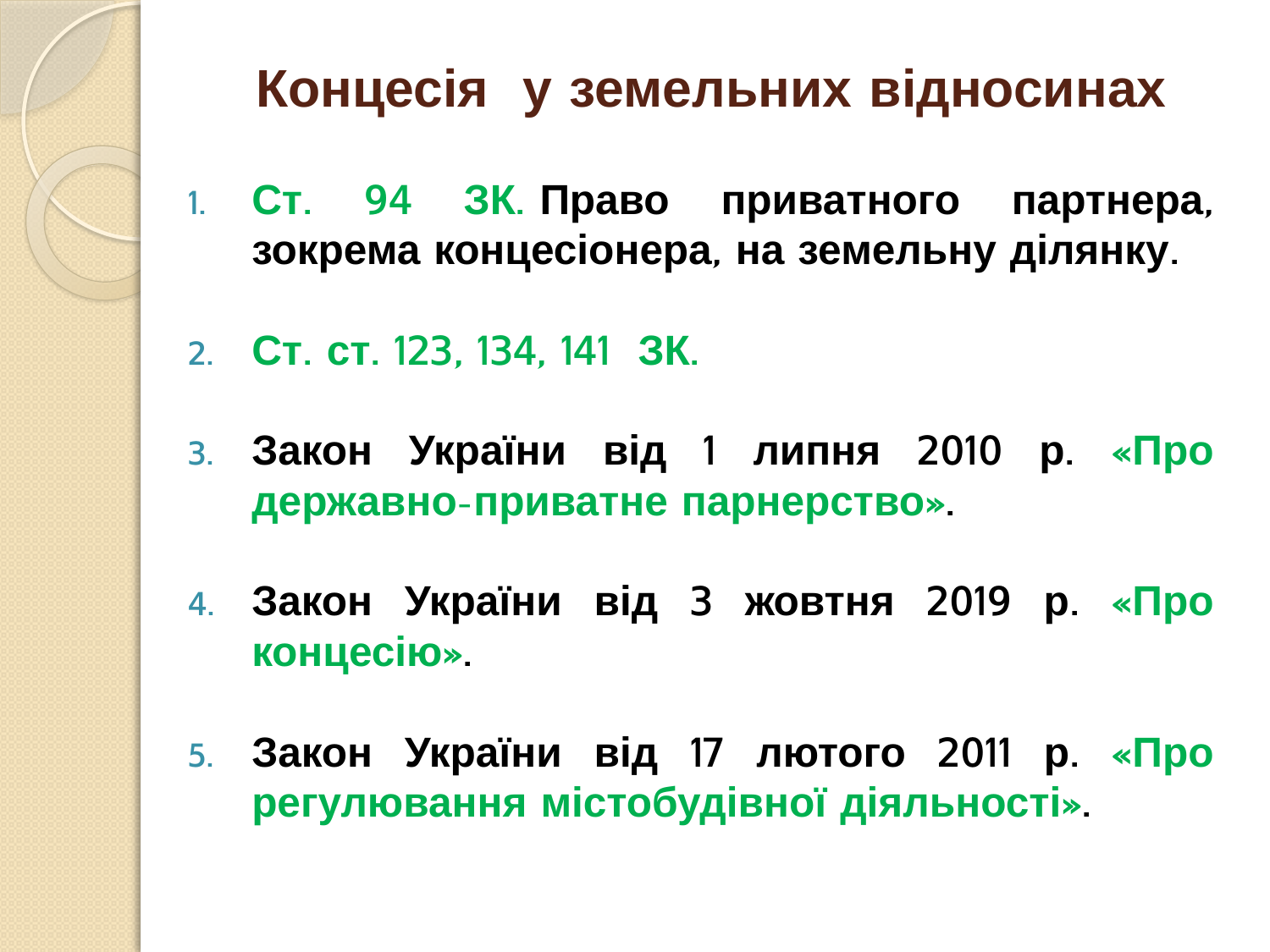

# Концесія  у земельних відносинах
Ст. 94 ЗК. Право приватного партнера, зокрема концесіонера, на земельну ділянку.

Ст. ст. 123, 134, 141  ЗК.

Закон України від 1 липня 2010 р. «Про державно-приватне парнерство».

Закон України від 3 жовтня 2019 р. «Про концесію».

Закон України від 17 лютого 2011 р. «Про регулювання містобудівної діяльності».